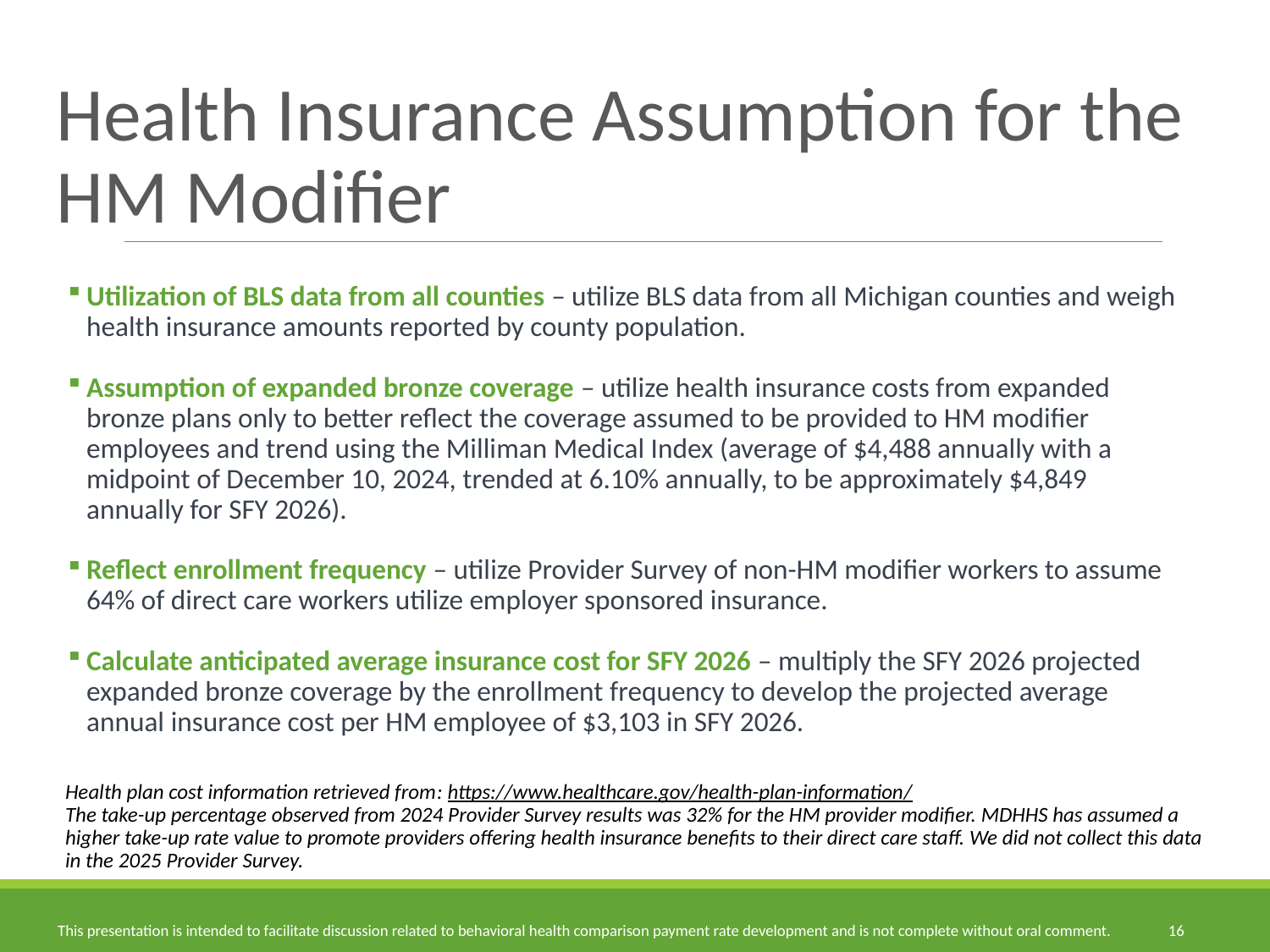

Health Insurance Assumption for the HM Modifier
Utilization of BLS data from all counties – utilize BLS data from all Michigan counties and weigh health insurance amounts reported by county population.

Assumption of expanded bronze coverage – utilize health insurance costs from expanded bronze plans only to better reflect the coverage assumed to be provided to HM modifier employees and trend using the Milliman Medical Index (average of $4,488 annually with a midpoint of December 10, 2024, trended at 6.10% annually, to be approximately $4,849 annually for SFY 2026).

Reflect enrollment frequency – utilize Provider Survey of non-HM modifier workers to assume 64% of direct care workers utilize employer sponsored insurance.

Calculate anticipated average insurance cost for SFY 2026 – multiply the SFY 2026 projected expanded bronze coverage by the enrollment frequency to develop the projected average annual insurance cost per HM employee of $3,103 in SFY 2026.

Health plan cost information retrieved from: https://www.healthcare.gov/health-plan-information/
The take-up percentage observed from 2024 Provider Survey results was 32% for the HM provider modifier. MDHHS has assumed a higher take-up rate value to promote providers offering health insurance benefits to their direct care staff. We did not collect this data in the 2025 Provider Survey.
16
This presentation is intended to facilitate discussion related to behavioral health comparison payment rate development and is not complete without oral comment.